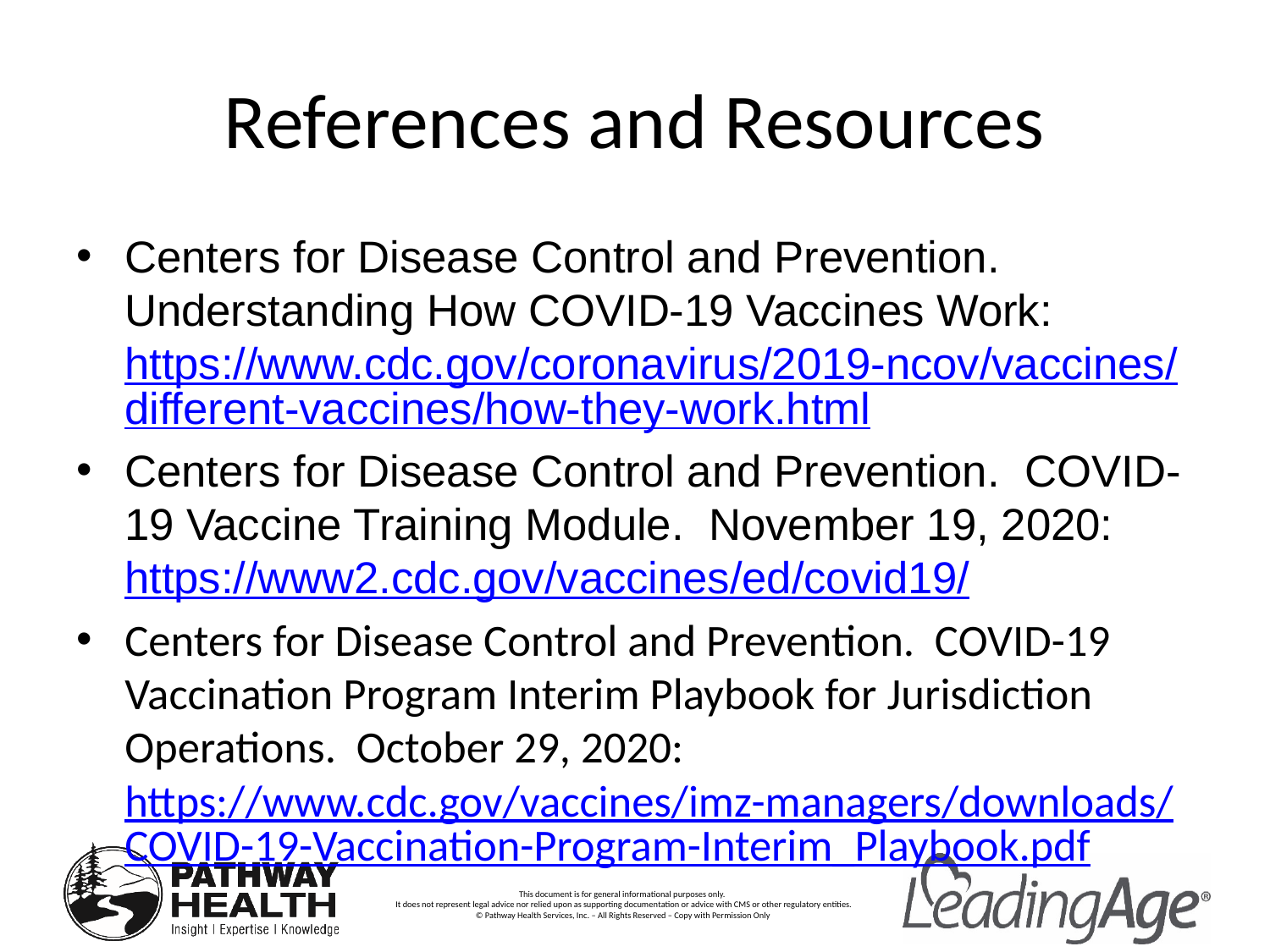

# References and Resources
Centers for Disease Control and Prevention.  Understanding How COVID-19 Vaccines Work:  https://www.cdc.gov/coronavirus/2019-ncov/vaccines/different-vaccines/how-they-work.html
Centers for Disease Control and Prevention.  COVID-19 Vaccine Training Module.  November 19, 2020:  https://www2.cdc.gov/vaccines/ed/covid19/
Centers for Disease Control and Prevention.  COVID-19 Vaccination Program Interim Playbook for Jurisdiction Operations.  October 29, 2020:  https://www.cdc.gov/vaccines/imz-managers/downloads/COVID-19-Vaccination-Program-Interim_Playbook.pdf